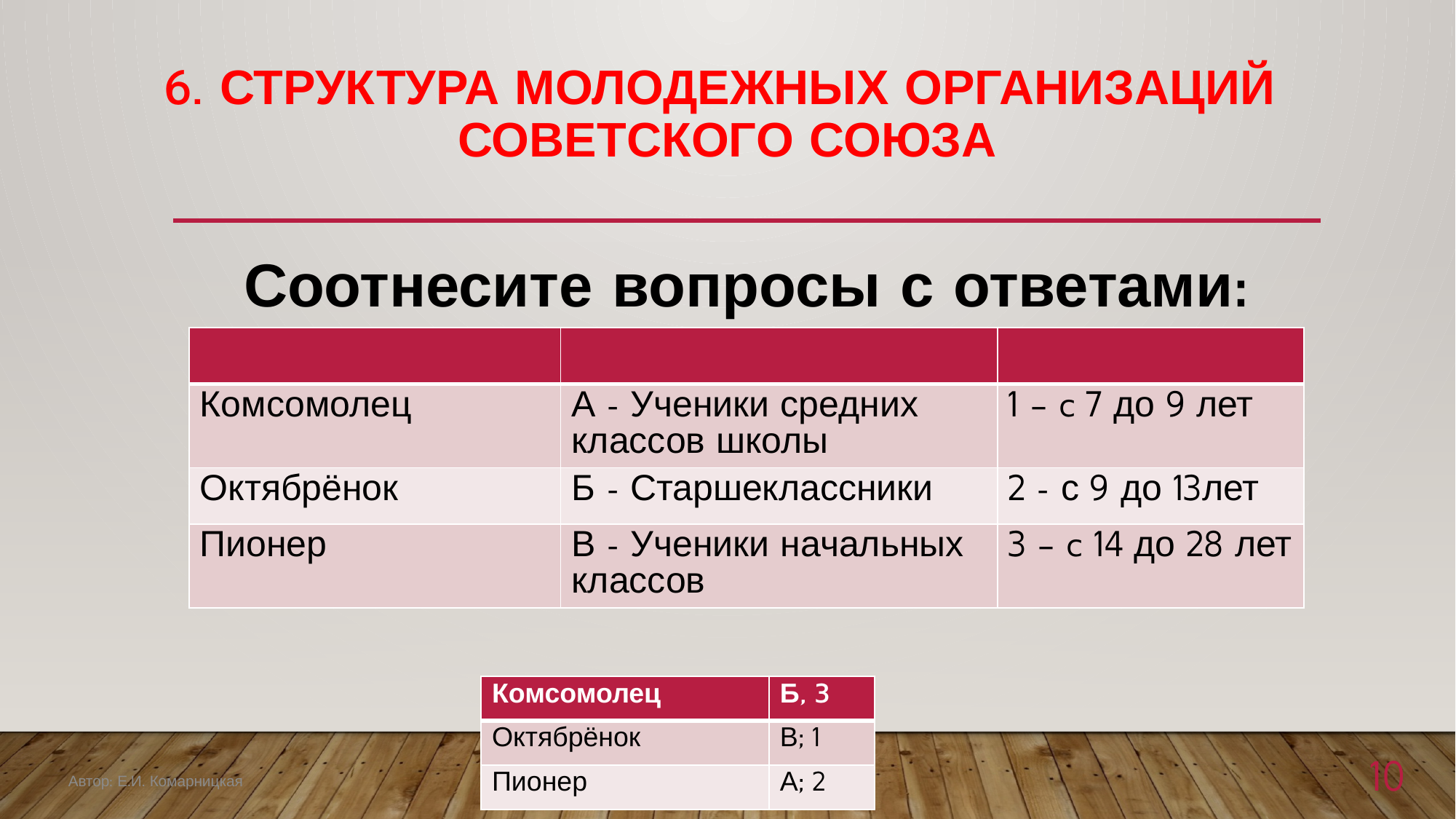

# 6. Структура молодежных организаций Советского Союза
Соотнесите вопросы с ответами:

|  |  |  |
| --- | --- | --- |
| Комсомолец | А - Ученики средних классов школы | 1 – c 7 до 9 лет |
| Октябрёнок | Б - Старшеклассники | 2 - с 9 до 13лет |
| Пионер | В - Ученики начальных классов | 3 – c 14 до 28 лет |
| Комсомолец | Б, 3 |
| --- | --- |
| Октябрёнок | В; 1 |
| Пионер | А; 2 |
10
Автор: Е.И. Комарницкая